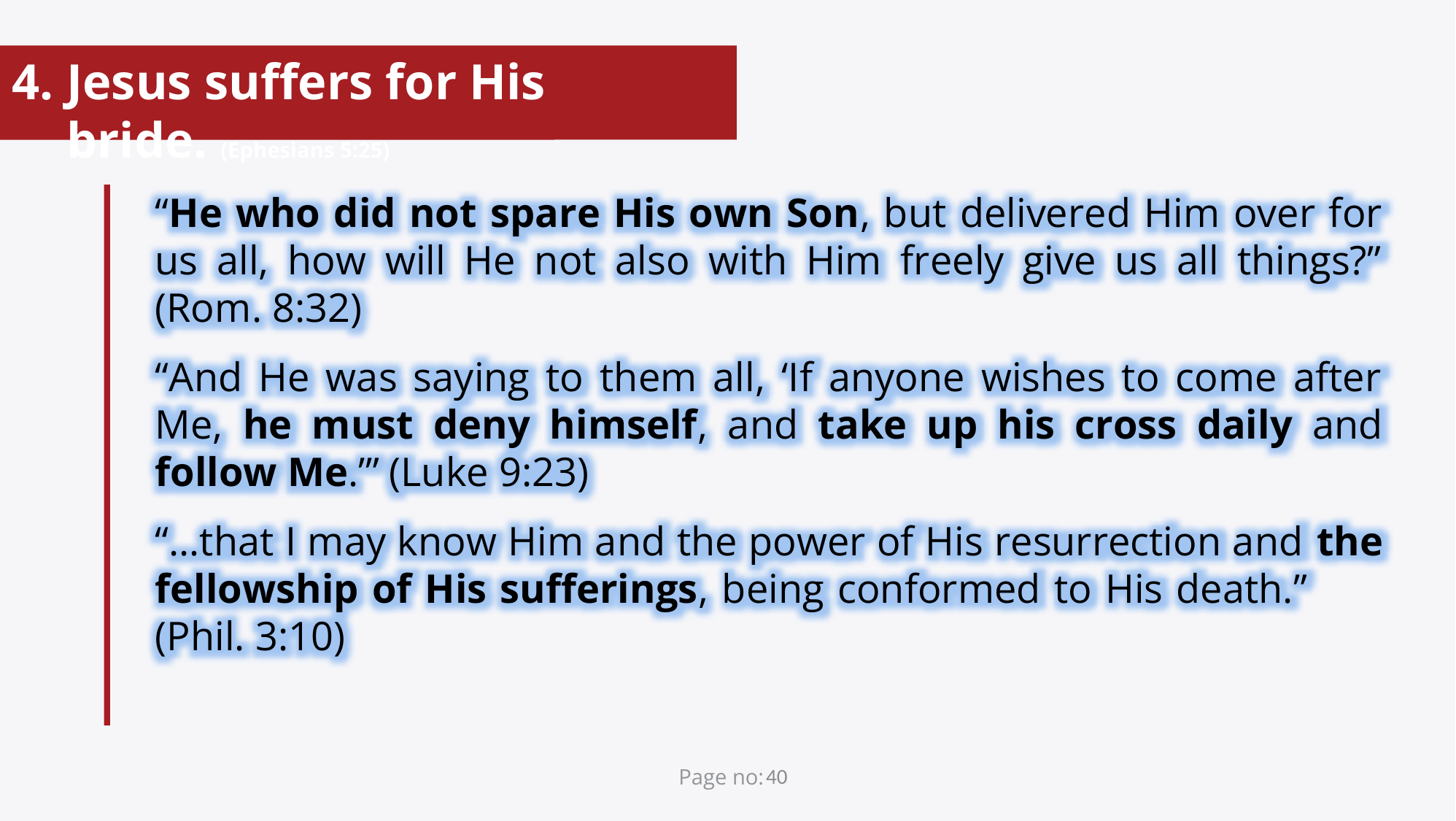

Jesus suffers for His bride. (Ephesians 5:25)

“He who did not spare His own Son, but delivered Him over for us all, how will He not also with Him freely give us all things?” (Rom. 8:32)
“And He was saying to them all, ‘If anyone wishes to come after Me, he must deny himself, and take up his cross daily and follow Me.’” (Luke 9:23)
“…that I may know Him and the power of His resurrection and the fellowship of His sufferings, being conformed to His death.”	(Phil. 3:10)